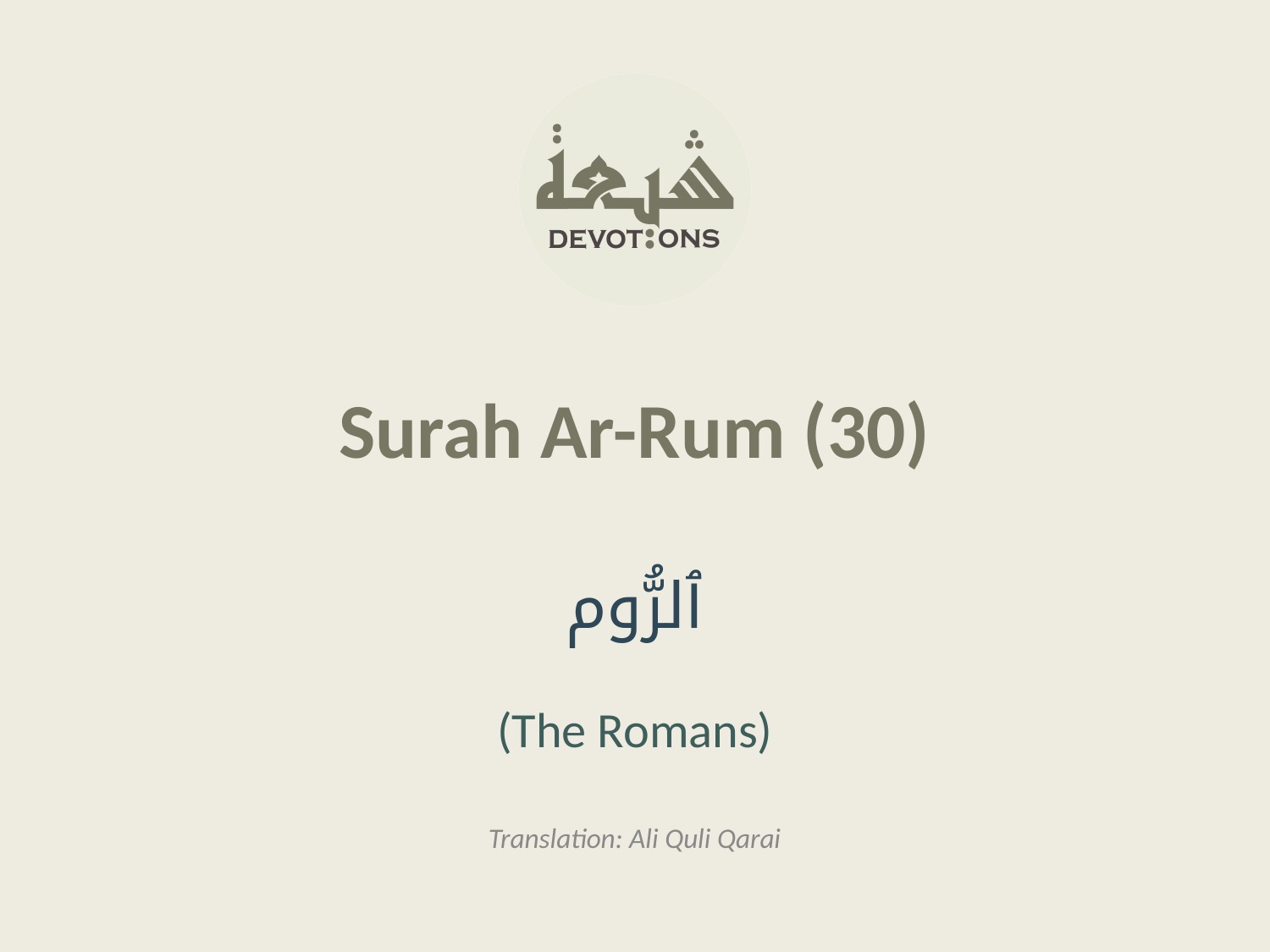

Surah Ar-Rum (30)
ٱلرُّوم
(The Romans)
Translation: Ali Quli Qarai